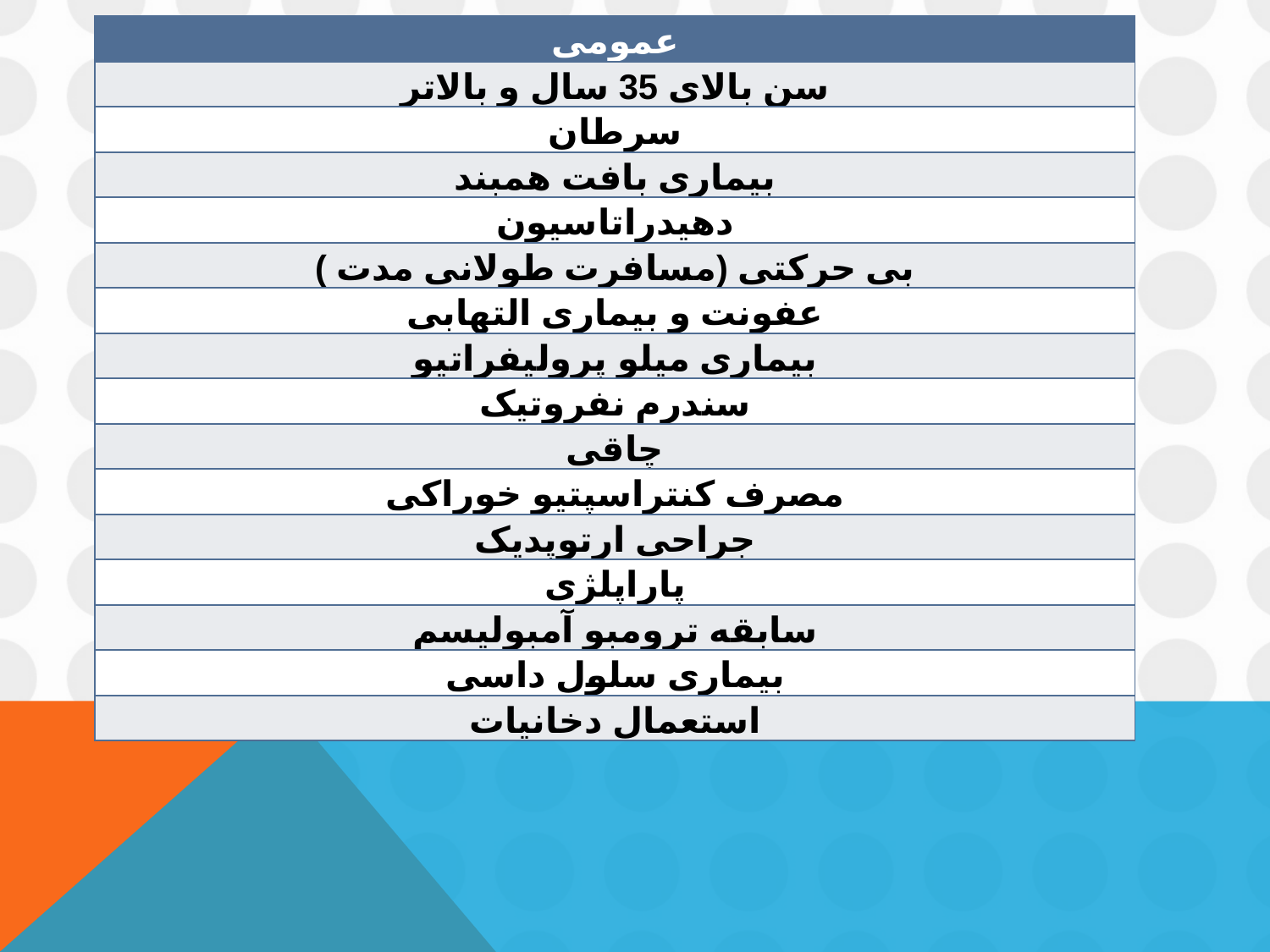

| عمومی |
| --- |
| سن بالای 35 سال و بالاتر |
| سرطان |
| بیماری بافت همبند |
| دهیدراتاسیون |
| بی حرکتی (مسافرت طولانی مدت ) |
| عفونت و بیماری التهابی |
| بیماری میلو پرولیفراتیو |
| سندرم نفروتیک |
| چاقی |
| مصرف کنتراسپتیو خوراکی |
| جراحی ارتوپدیک |
| پاراپلژی |
| سابقه ترومبو آمبولیسم |
| بیماری سلول داسی |
| استعمال دخانیات |